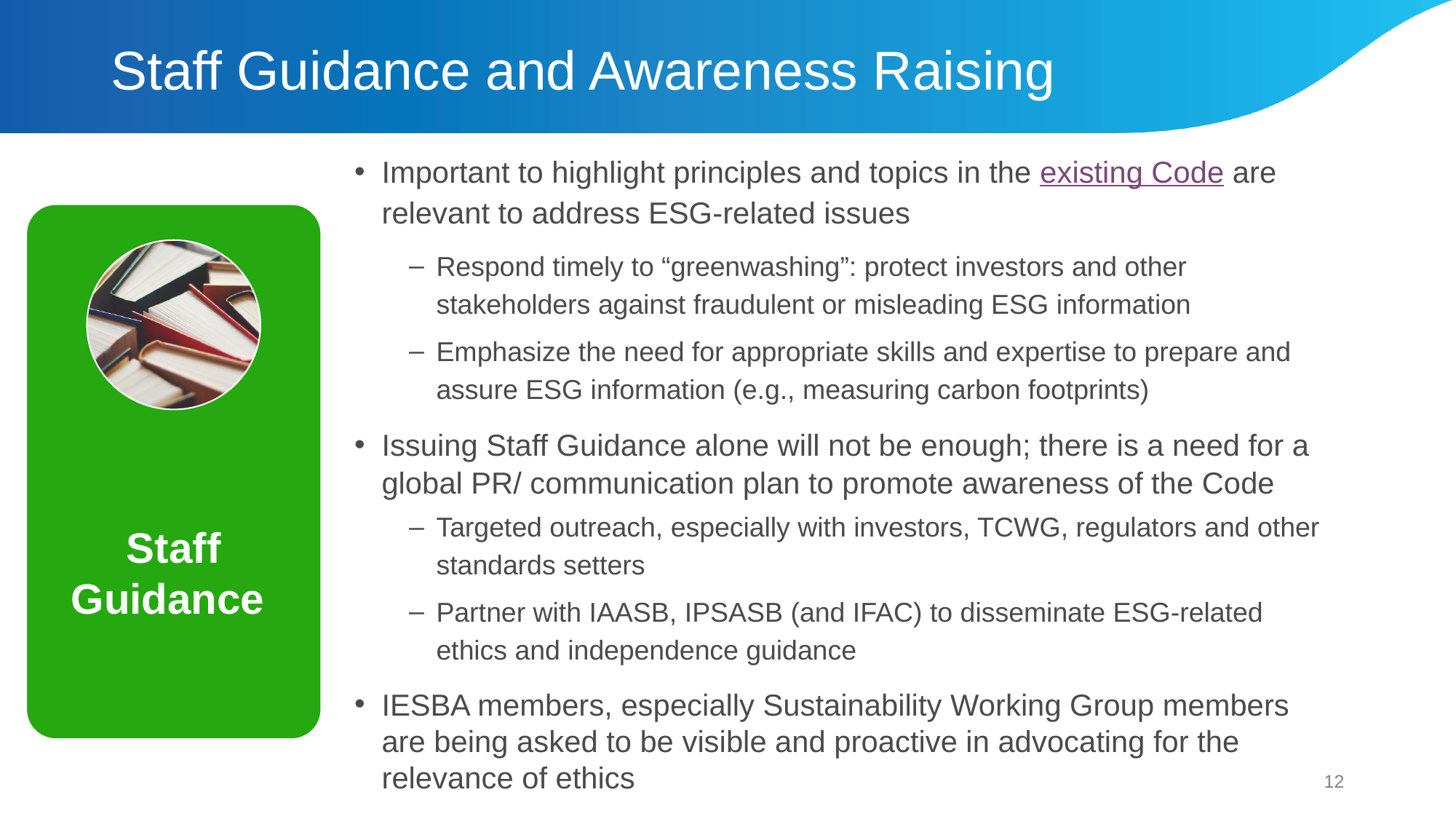

# Staff Guidance and Awareness Raising
Important to highlight principles and topics in the existing Code are relevant to address ESG-related issues
Respond timely to “greenwashing”: protect investors and other stakeholders against fraudulent or misleading ESG information
Emphasize the need for appropriate skills and expertise to prepare and assure ESG information (e.g., measuring carbon footprints)
Issuing Staff Guidance alone will not be enough; there is a need for a global PR/ communication plan to promote awareness of the Code
Targeted outreach, especially with investors, TCWG, regulators and other standards setters
Partner with IAASB, IPSASB (and IFAC) to disseminate ESG-related ethics and independence guidance
IESBA members, especially Sustainability Working Group members are being asked to be visible and proactive in advocating for the relevance of ethics

Staff Guidance

12